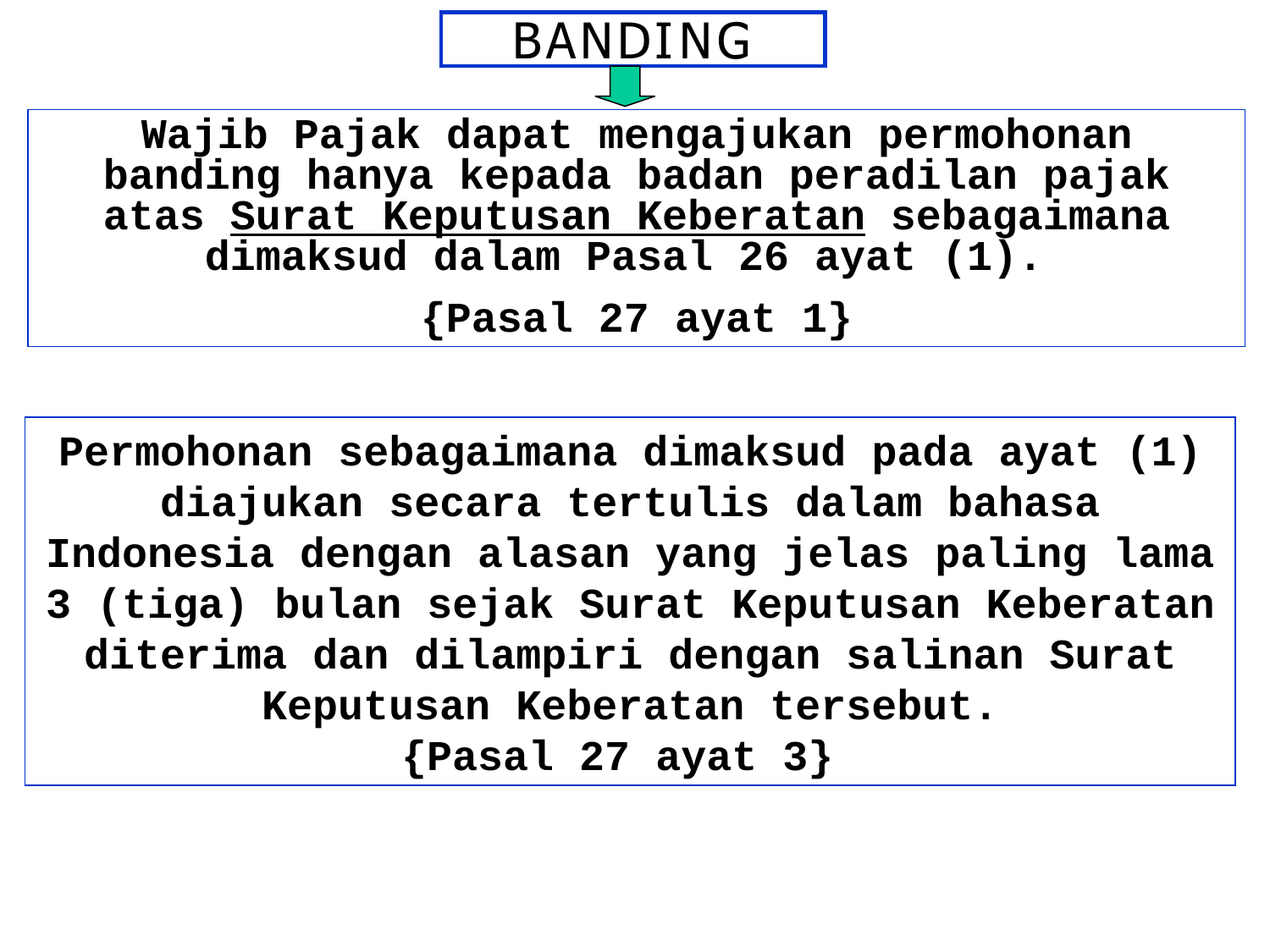

# BANDING

Wajib Pajak dapat mengajukan permohonan banding hanya kepada badan peradilan pajak atas Surat Keputusan Keberatan sebagaimana dimaksud dalam Pasal 26 ayat (1).
{Pasal 27 ayat 1}
Permohonan sebagaimana dimaksud pada ayat (1) diajukan secara tertulis dalam bahasa Indonesia dengan alasan yang jelas paling lama 3 (tiga) bulan sejak Surat Keputusan Keberatan diterima dan dilampiri dengan salinan Surat Keputusan Keberatan tersebut.
{Pasal 27 ayat 3}